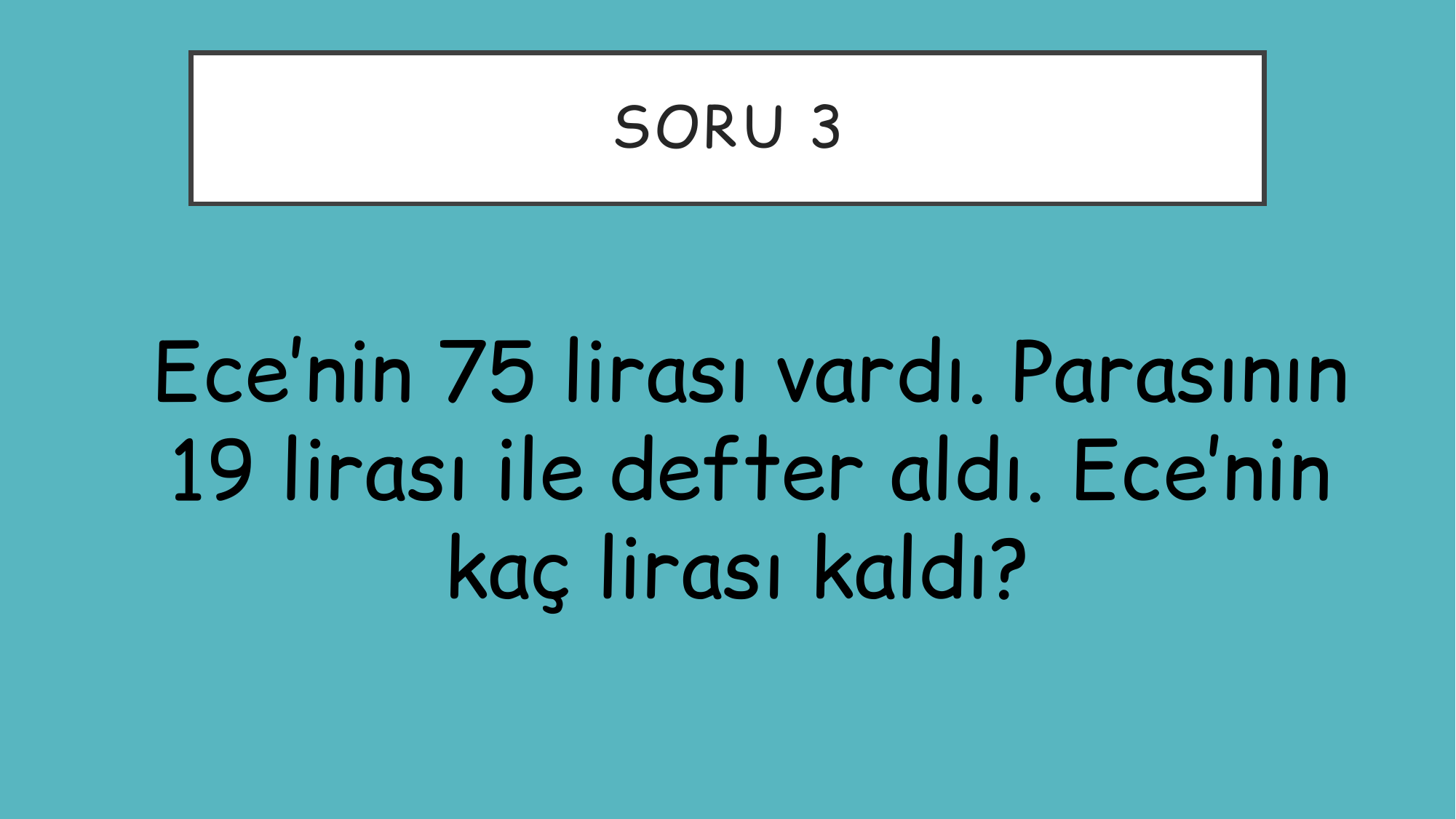

# Soru 3
Ece’nin 75 lirası vardı. Parasının 19 lirası ile defter aldı. Ece’nin kaç lirası kaldı?